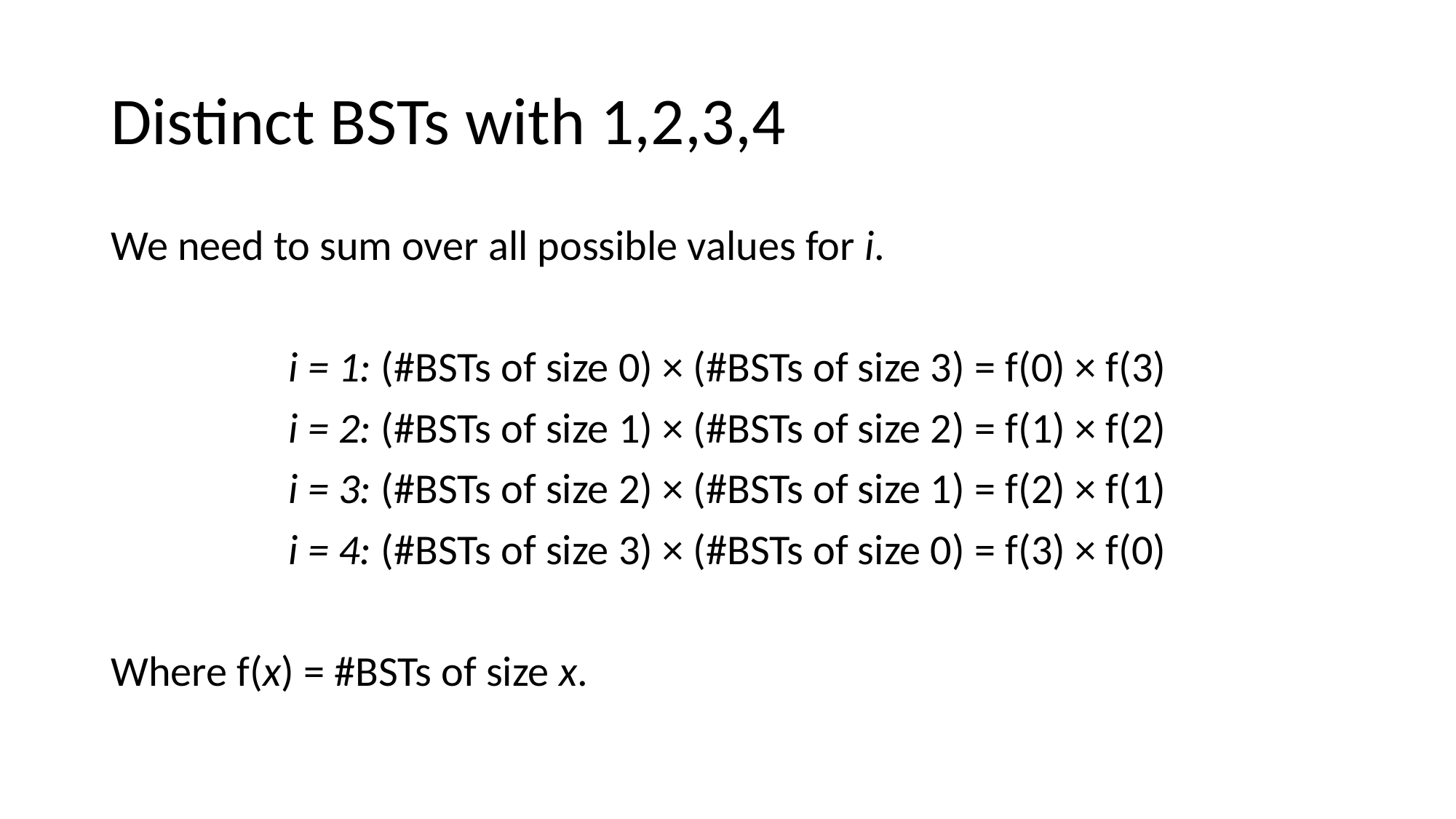

# Distinct BSTs with 1,2,3,4
We need to sum over all possible values for i.

i = 1: (#BSTs of size 0) × (#BSTs of size 3) = f(0) × f(3)
i = 2: (#BSTs of size 1) × (#BSTs of size 2) = f(1) × f(2)
i = 3: (#BSTs of size 2) × (#BSTs of size 1) = f(2) × f(1)
i = 4: (#BSTs of size 3) × (#BSTs of size 0) = f(3) × f(0)

Where f(x) = #BSTs of size x.